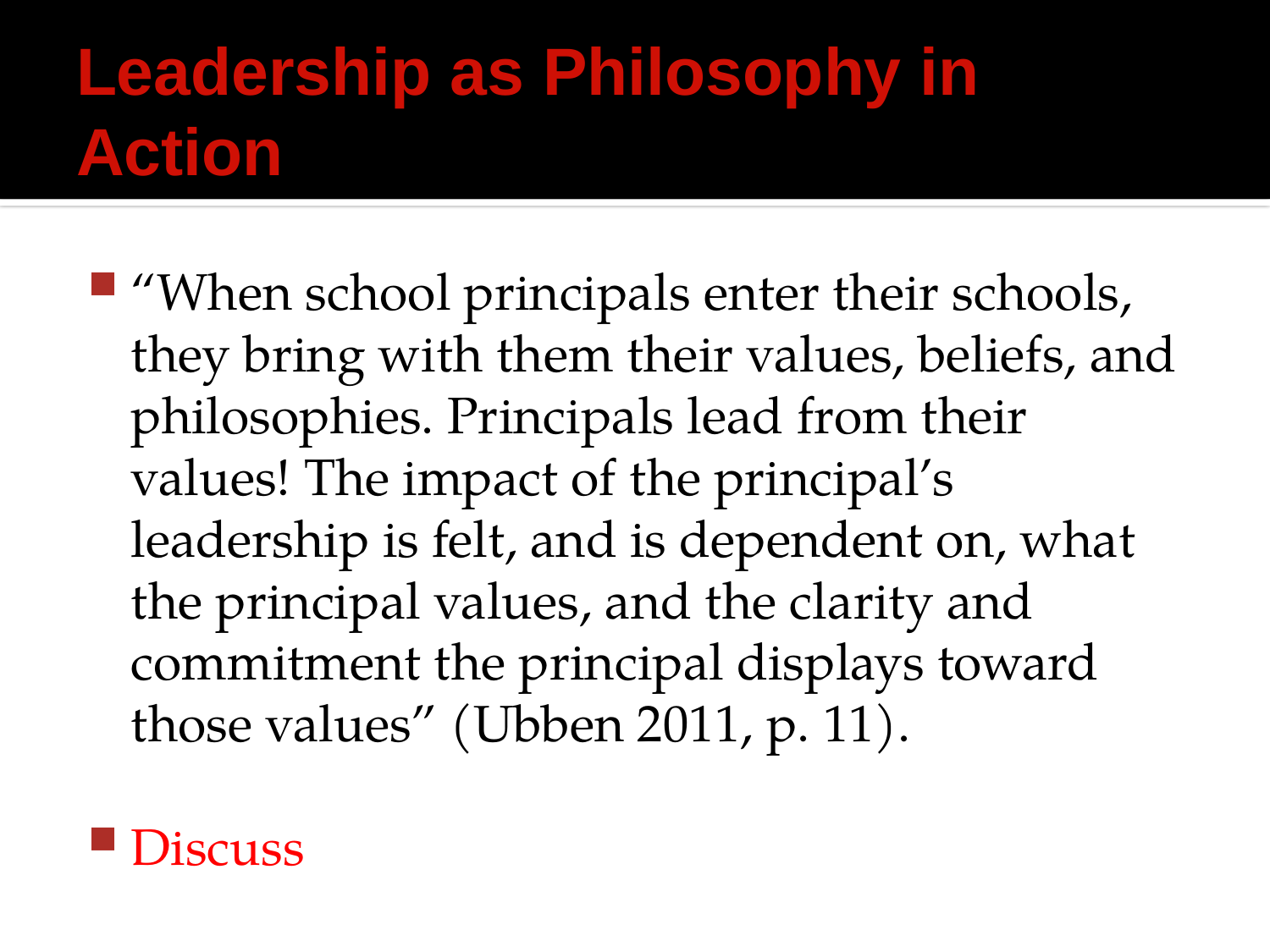

# Leadership as Philosophy in Action
“When school principals enter their schools, they bring with them their values, beliefs, and philosophies. Principals lead from their values! The impact of the principal’s leadership is felt, and is dependent on, what the principal values, and the clarity and commitment the principal displays toward those values” (Ubben 2011, p. 11).

Discuss